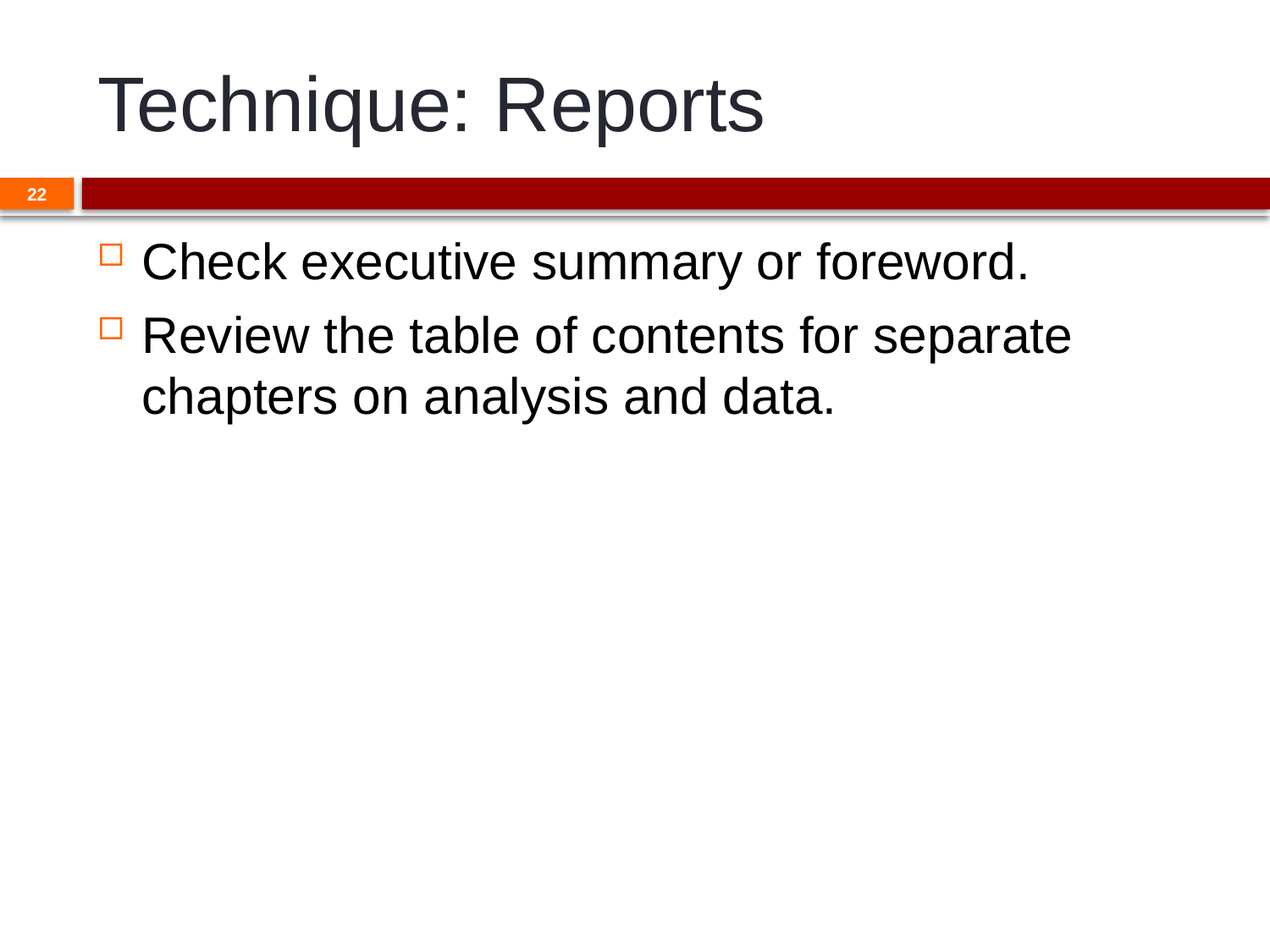

# Technique: Reports
22
Check executive summary or foreword.
Review the table of contents for separate chapters on analysis and data.